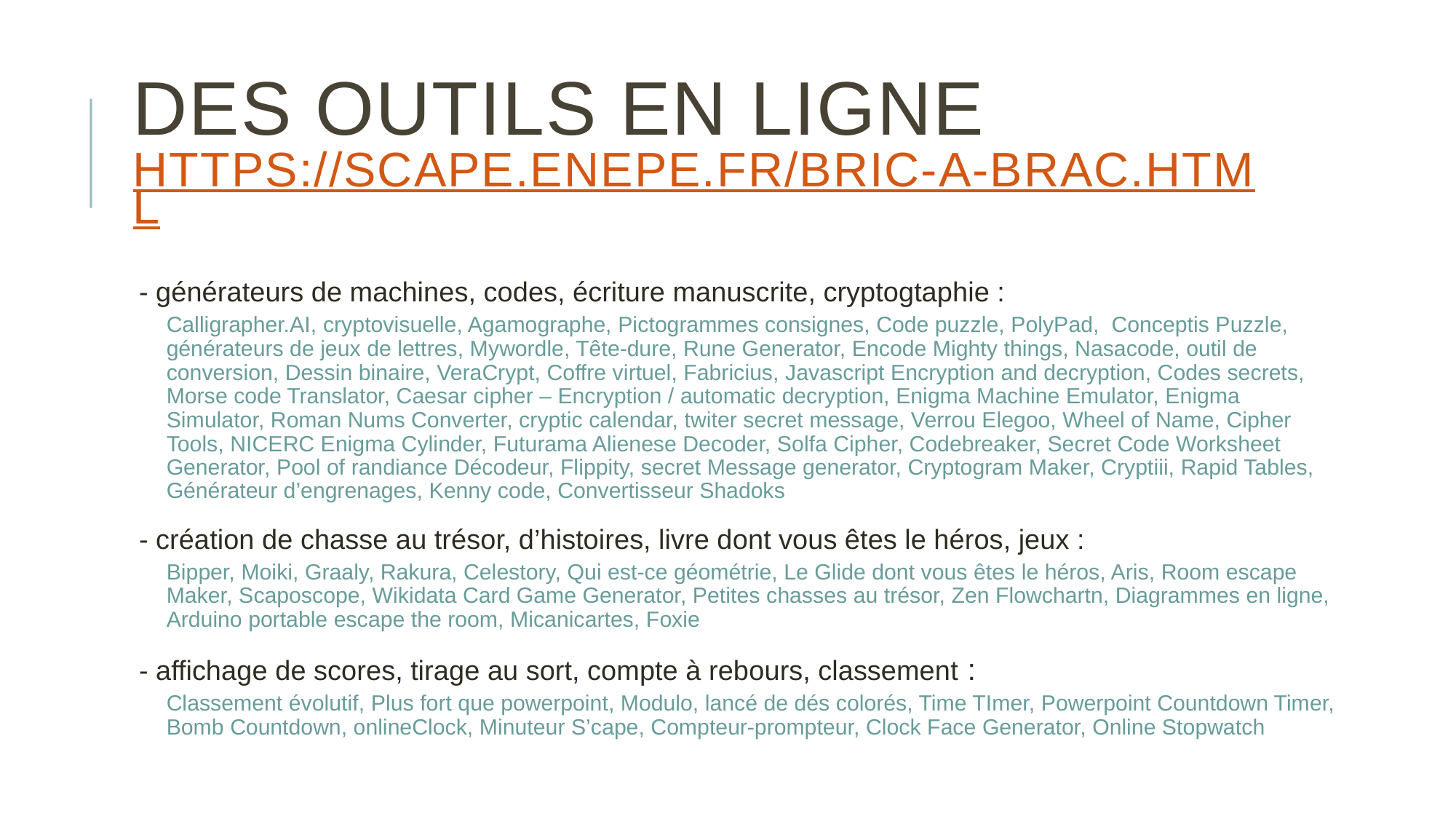

# Des outils en ligne https://scape.enepe.fr/bric-a-brac.html
- générateurs de machines, codes, écriture manuscrite, cryptogtaphie :
Calligrapher.AI, cryptovisuelle, Agamographe, Pictogrammes consignes, Code puzzle, PolyPad,  Conceptis Puzzle, générateurs de jeux de lettres, Mywordle, Tête-dure, Rune Generator, Encode Mighty things, Nasacode, outil de conversion, Dessin binaire, VeraCrypt, Coffre virtuel, Fabricius, Javascript Encryption and decryption, Codes secrets, Morse code Translator, Caesar cipher – Encryption / automatic decryption, Enigma Machine Emulator, Enigma Simulator, Roman Nums Converter, cryptic calendar, twiter secret message, Verrou Elegoo, Wheel of Name, Cipher Tools, NICERC Enigma Cylinder, Futurama Alienese Decoder, Solfa Cipher, Codebreaker, Secret Code Worksheet Generator, Pool of randiance Décodeur, Flippity, secret Message generator, Cryptogram Maker, Cryptiii, Rapid Tables, Générateur d’engrenages, Kenny code, Convertisseur Shadoks
- création de chasse au trésor, d’histoires, livre dont vous êtes le héros, jeux :
Bipper, Moiki, Graaly, Rakura, Celestory, Qui est-ce géométrie, Le Glide dont vous êtes le héros, Aris, Room escape Maker, Scaposcope, Wikidata Card Game Generator, Petites chasses au trésor, Zen Flowchartn, Diagrammes en ligne, Arduino portable escape the room, Micanicartes, Foxie
- affichage de scores, tirage au sort, compte à rebours, classement :
Classement évolutif, Plus fort que powerpoint, Modulo, lancé de dés colorés, Time TImer, Powerpoint Countdown Timer, Bomb Countdown, onlineClock, Minuteur S’cape, Compteur-prompteur, Clock Face Generator, Online Stopwatch